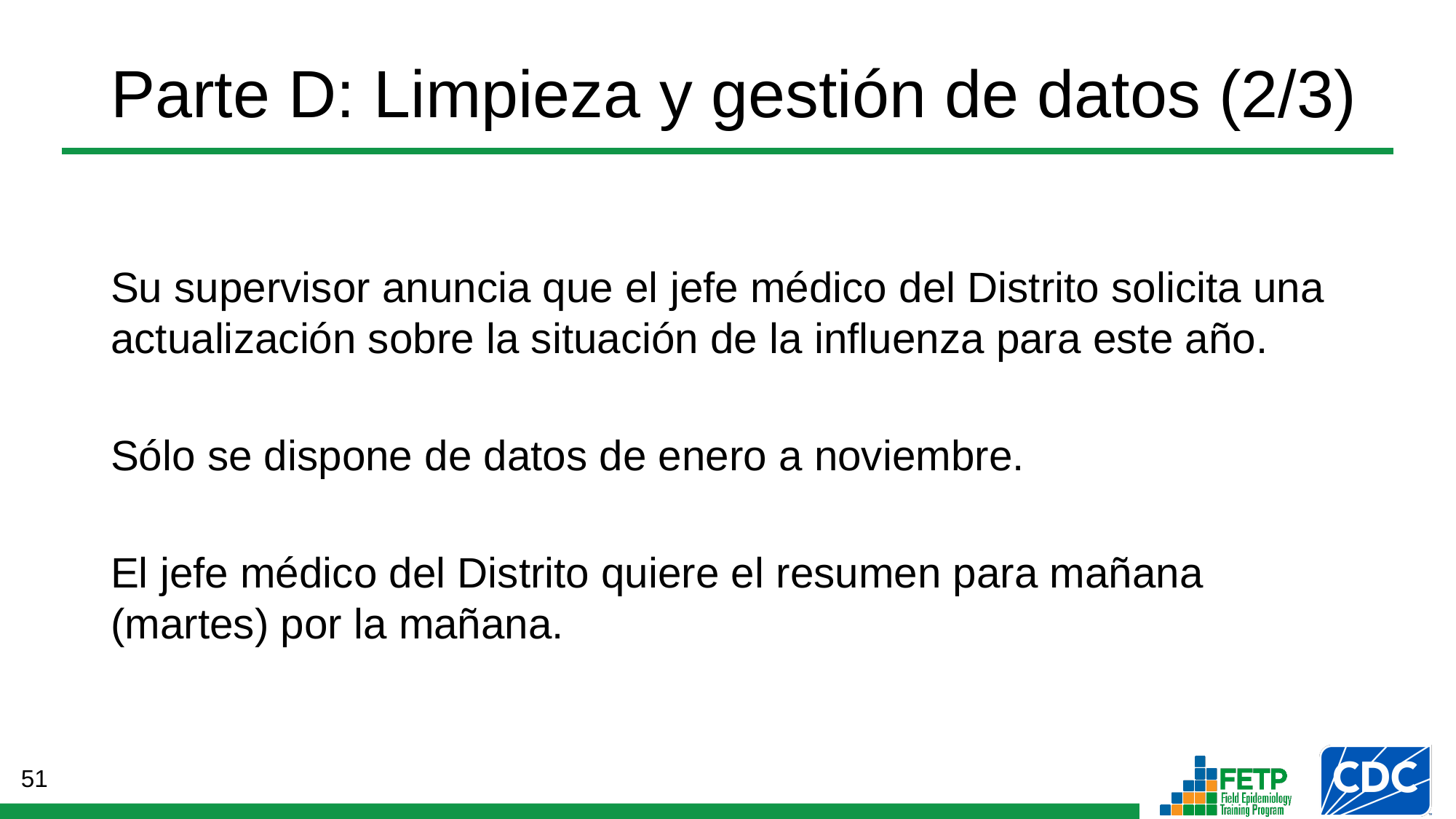

# Parte D: Limpieza y gestión de datos (2/3)
Su supervisor anuncia que el jefe médico del Distrito solicita una actualización sobre la situación de la influenza para este año.

Sólo se dispone de datos de enero a noviembre.

El jefe médico del Distrito quiere el resumen para mañana (martes) por la mañana.